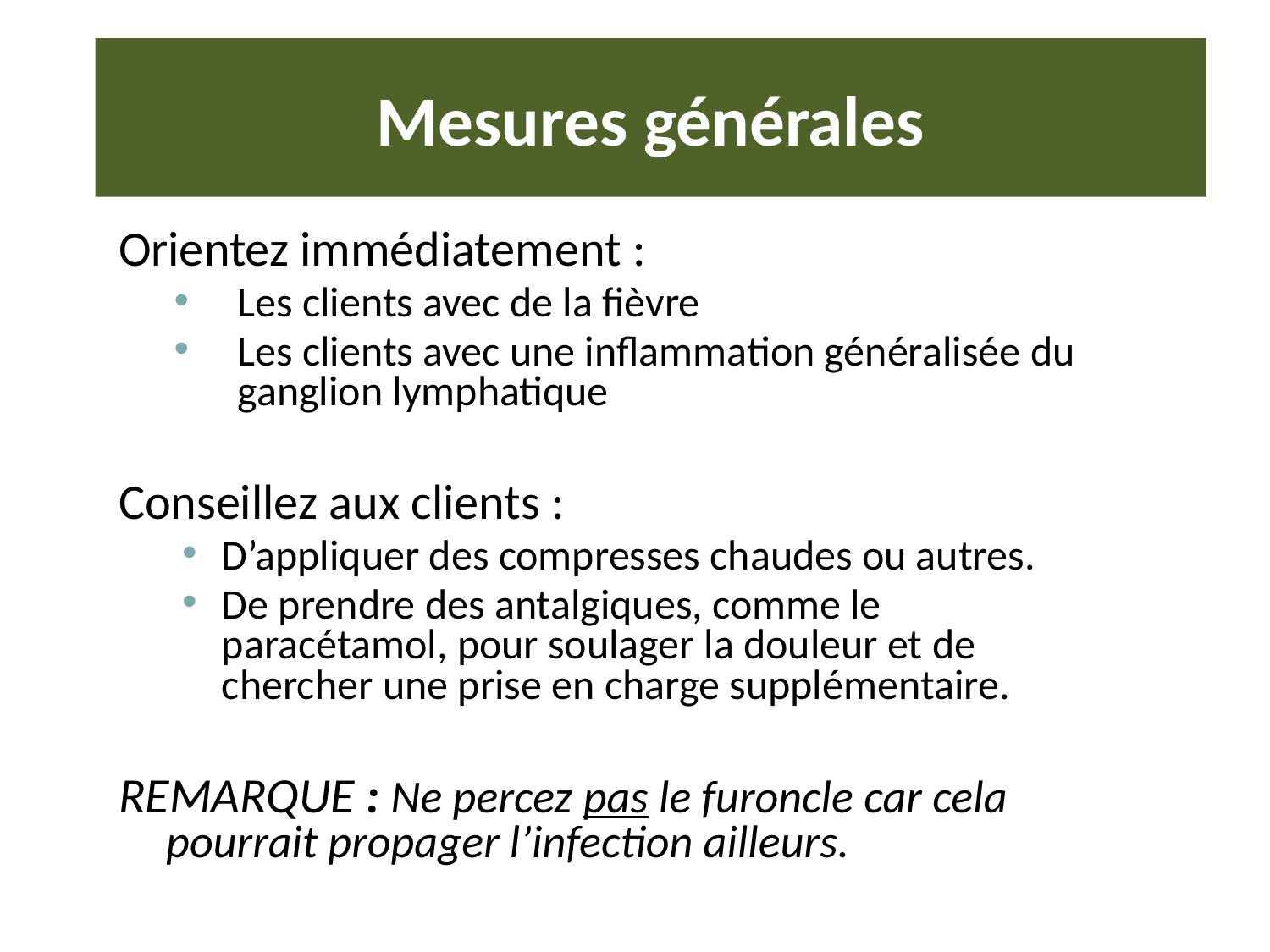

# Mesures générales
Orientez immédiatement :
Les clients avec de la fièvre
Les clients avec une inflammation généralisée du ganglion lymphatique

Conseillez aux clients :
D’appliquer des compresses chaudes ou autres.
De prendre des antalgiques, comme le paracétamol, pour soulager la douleur et de chercher une prise en charge supplémentaire.

REMARQUE : Ne percez pas le furoncle car cela pourrait propager l’infection ailleurs.